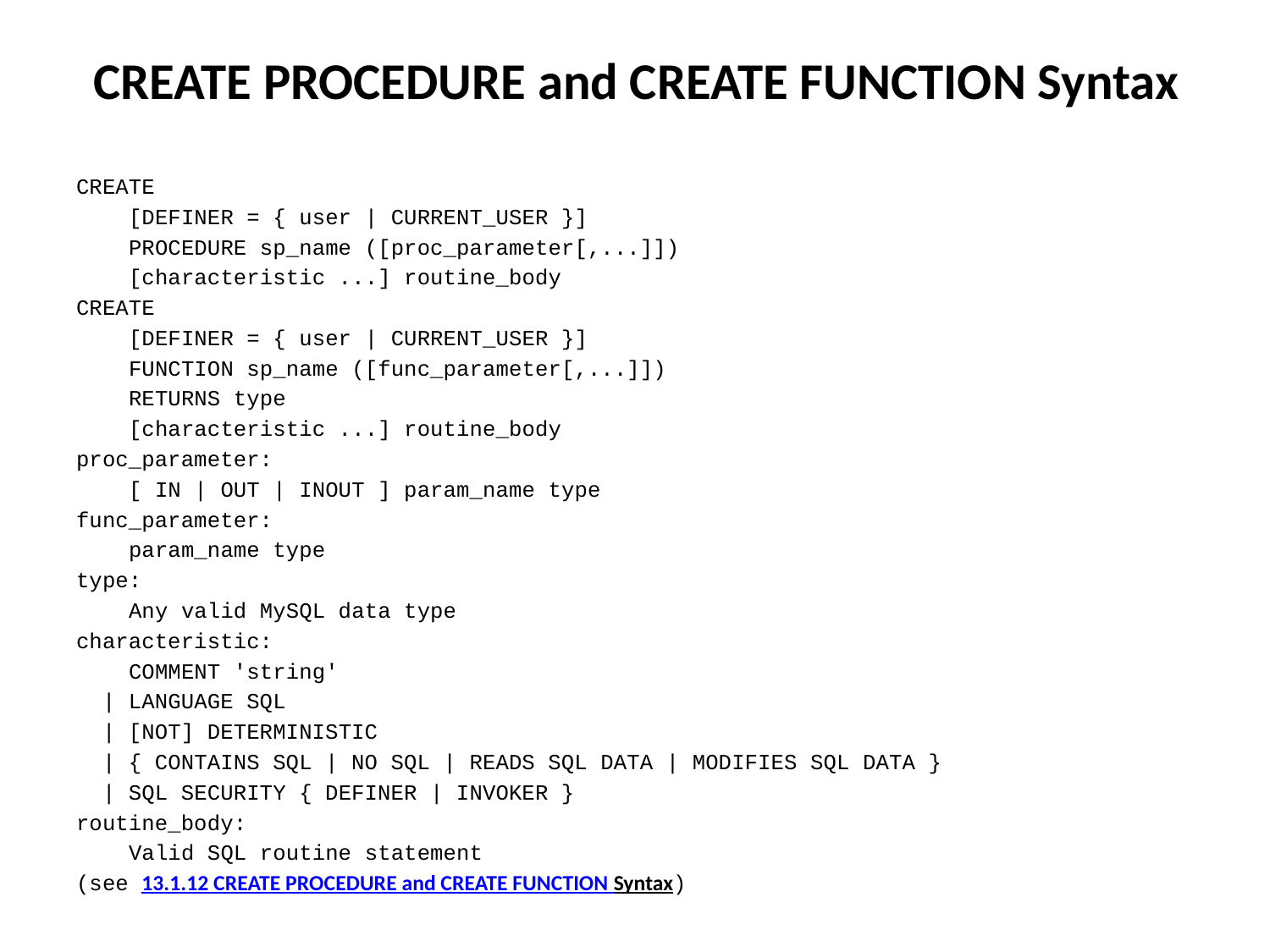

# CREATE PROCEDURE and CREATE FUNCTION Syntax
CREATE
    [DEFINER = { user | CURRENT_USER }]
    PROCEDURE sp_name ([proc_parameter[,...]])
    [characteristic ...] routine_body
CREATE
    [DEFINER = { user | CURRENT_USER }]
    FUNCTION sp_name ([func_parameter[,...]])
    RETURNS type
    [characteristic ...] routine_body
proc_parameter:
    [ IN | OUT | INOUT ] param_name type
func_parameter:
    param_name type
type:
    Any valid MySQL data type
characteristic:
    COMMENT 'string'
  | LANGUAGE SQL
  | [NOT] DETERMINISTIC
  | { CONTAINS SQL | NO SQL | READS SQL DATA | MODIFIES SQL DATA }
  | SQL SECURITY { DEFINER | INVOKER }
routine_body:
    Valid SQL routine statement
(see 13.1.12 CREATE PROCEDURE and CREATE FUNCTION Syntax)